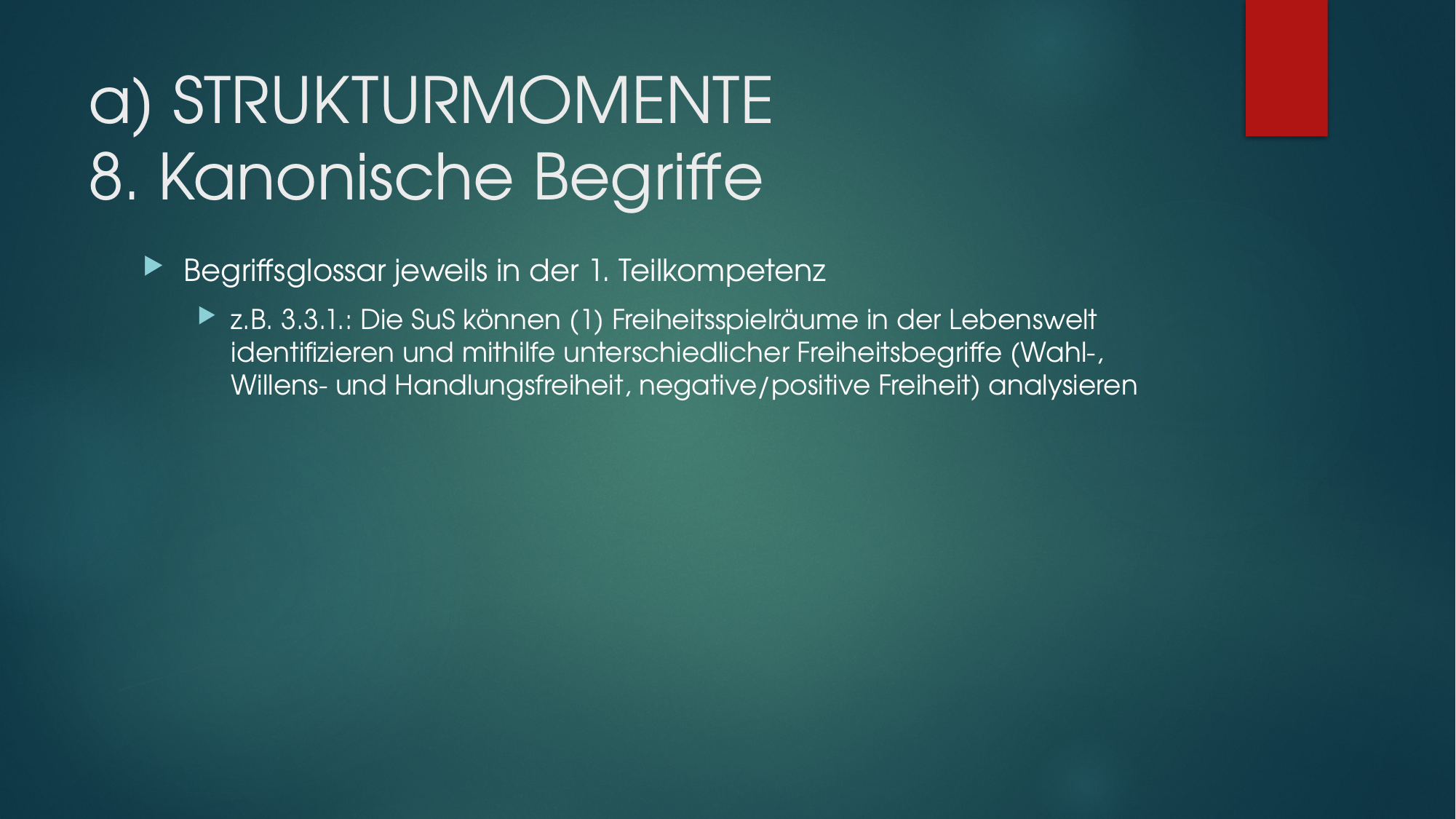

# a) STRUKTURMOMENTE 8. Kanonische Begriffe
Begriffsglossar jeweils in der 1. Teilkompetenz
z.B. 3.3.1.: Die SuS können (1) Freiheitsspielräume in der Lebenswelt identifizieren und mithilfe unterschiedlicher Freiheitsbegriffe (Wahl‑, Willens- und Handlungsfreiheit, negative/positive Freiheit) analysieren